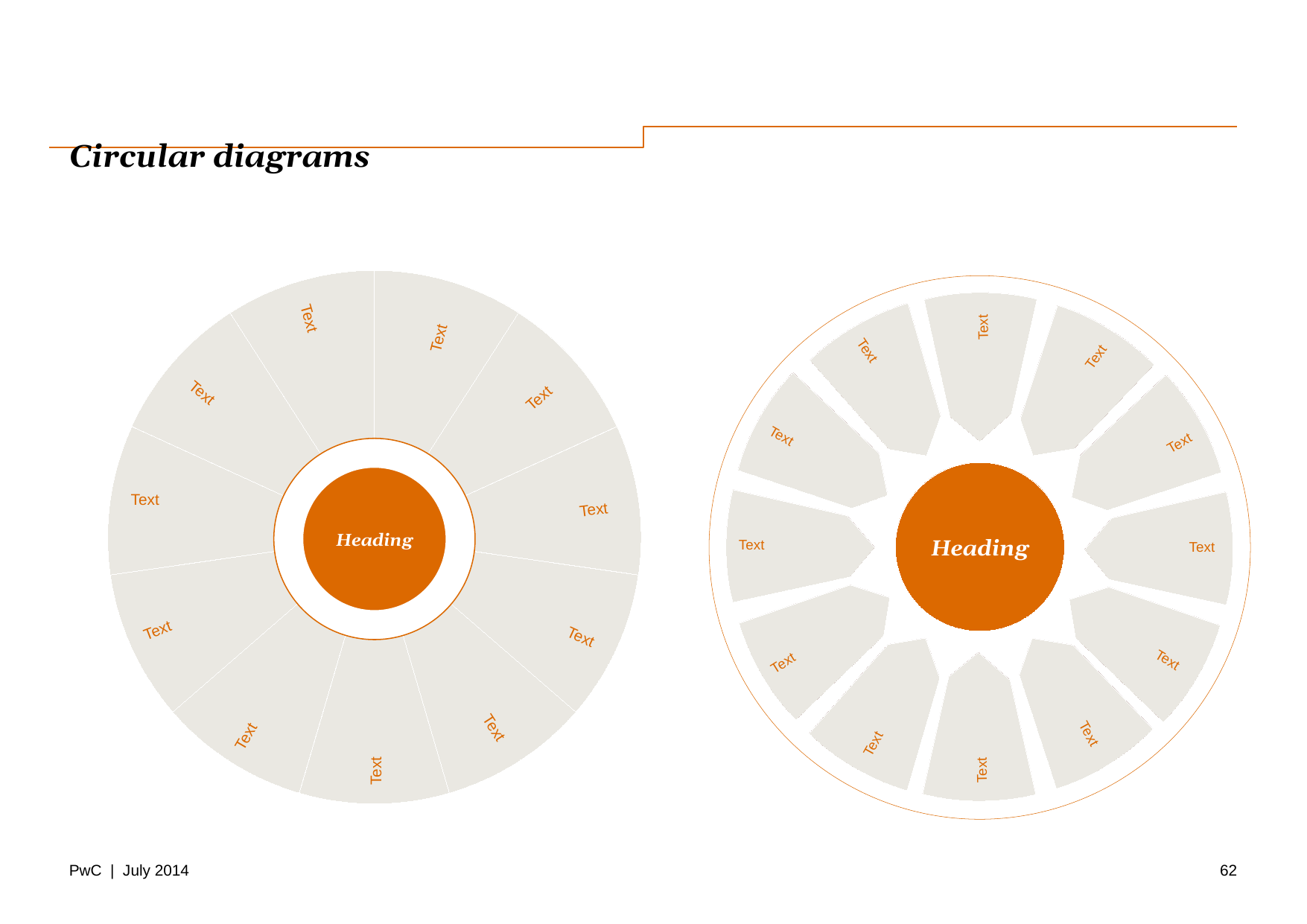

# Circular diagrams

Text
Text
Text
Text
Text

Text
Text
Text
Text

Heading

Text

Text
Heading
Text
Text

Text
Text

Text
Text

Text
Text
Text
Text
Text
Text
62